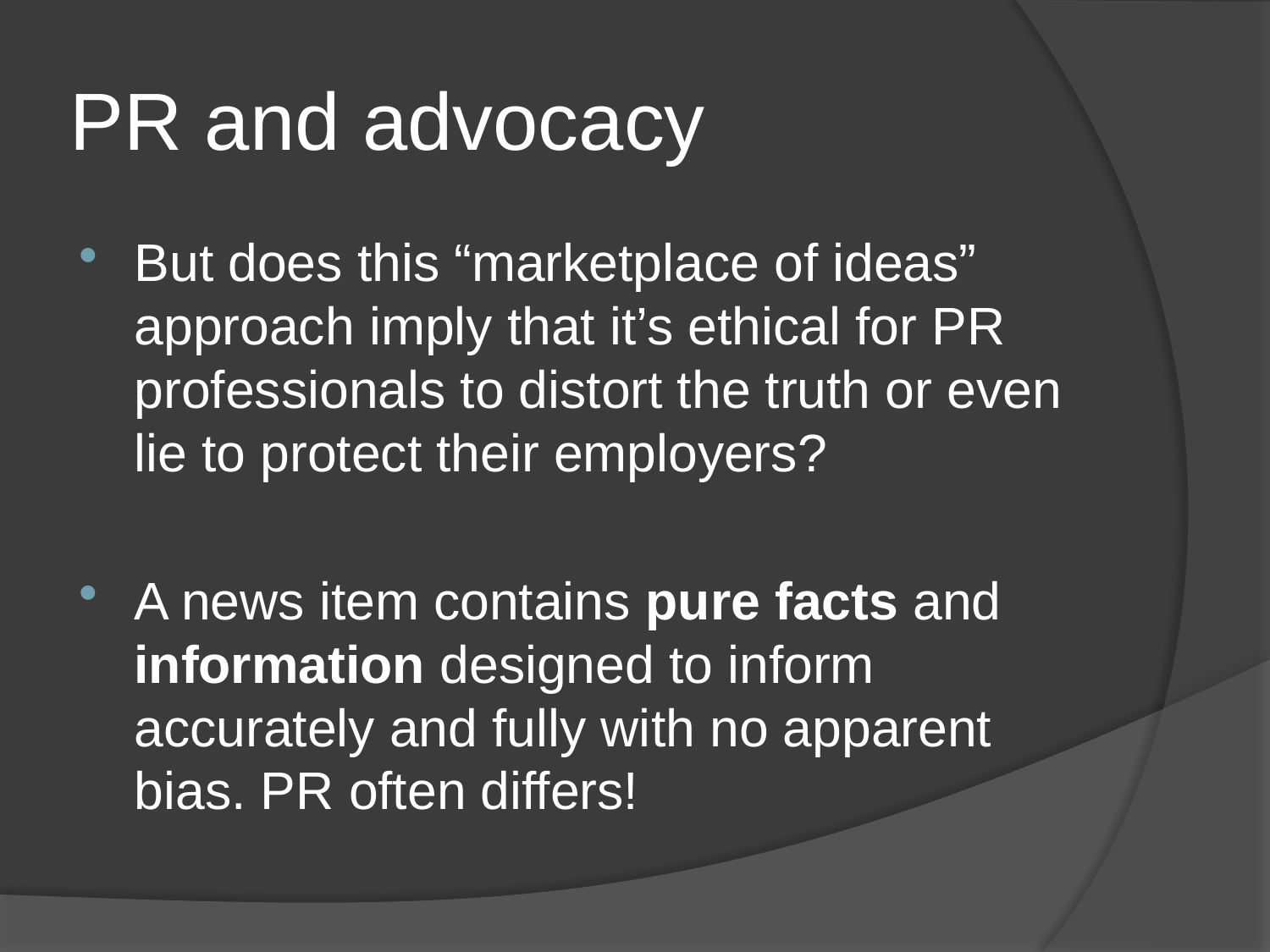

# PR and advocacy
But does this “marketplace of ideas” approach imply that it’s ethical for PR professionals to distort the truth or even lie to protect their employers?

A news item contains pure facts and information designed to inform accurately and fully with no apparent bias. PR often differs!